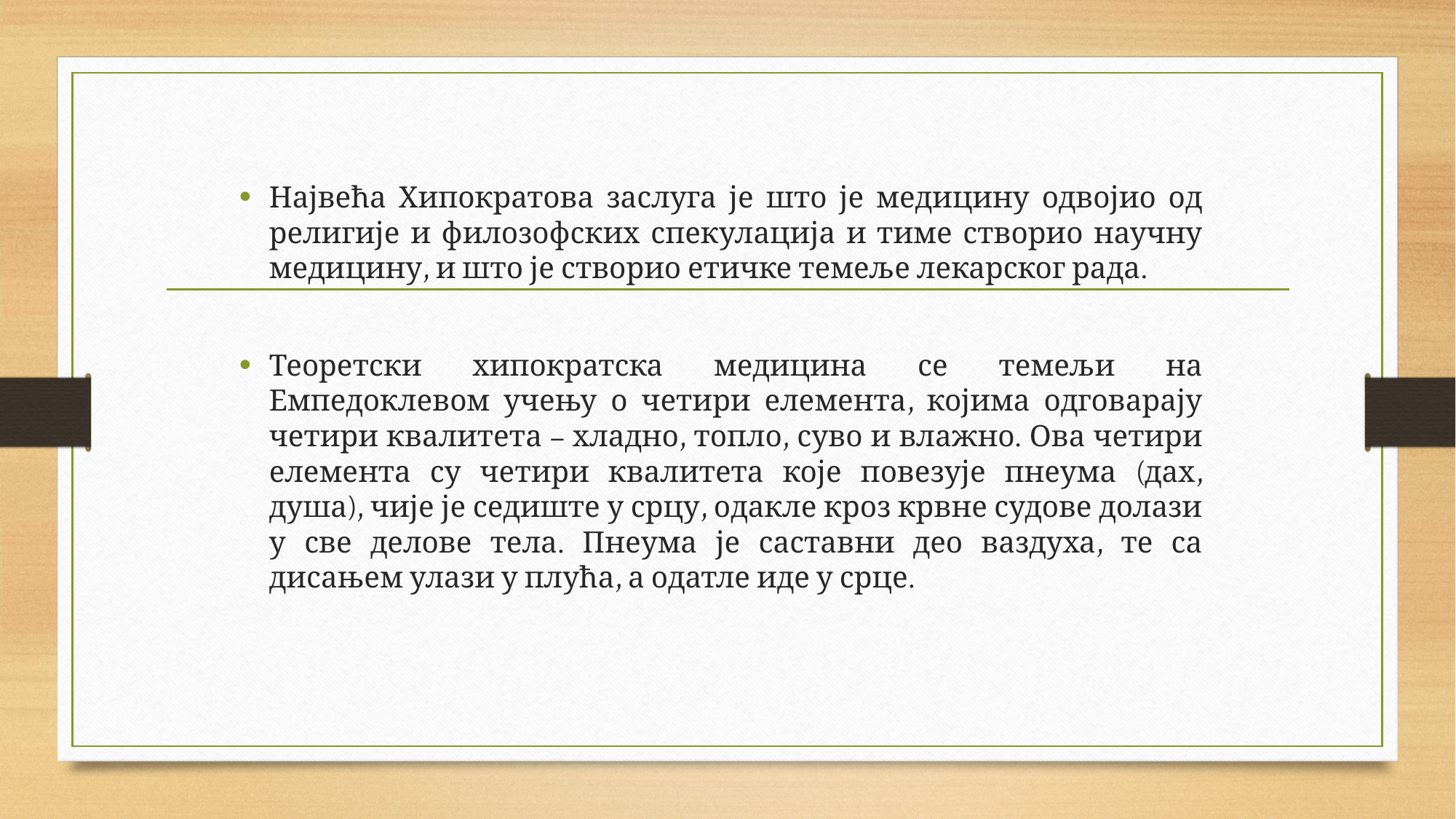

Највећа Хипократова заслуга је што је медицину одвојио од религије и филозофских спекулација и тиме створио научну медицину, и што је створио етичке темеље лекарског рада.

Теоретски хипократска медицина се темељи на Емпедоклевом учењу о четири елемента, којима одговарају четири квалитета – хладно, топло, суво и влажно. Ова четири елемента су четири квалитета које повезује пнеума (дах, душа), чије је седиште у срцу, одакле кроз крвне судове долази у све делове тела. Пнеума је саставни део ваздуха, те са дисањем улази у плућа, а одатле иде у срце.